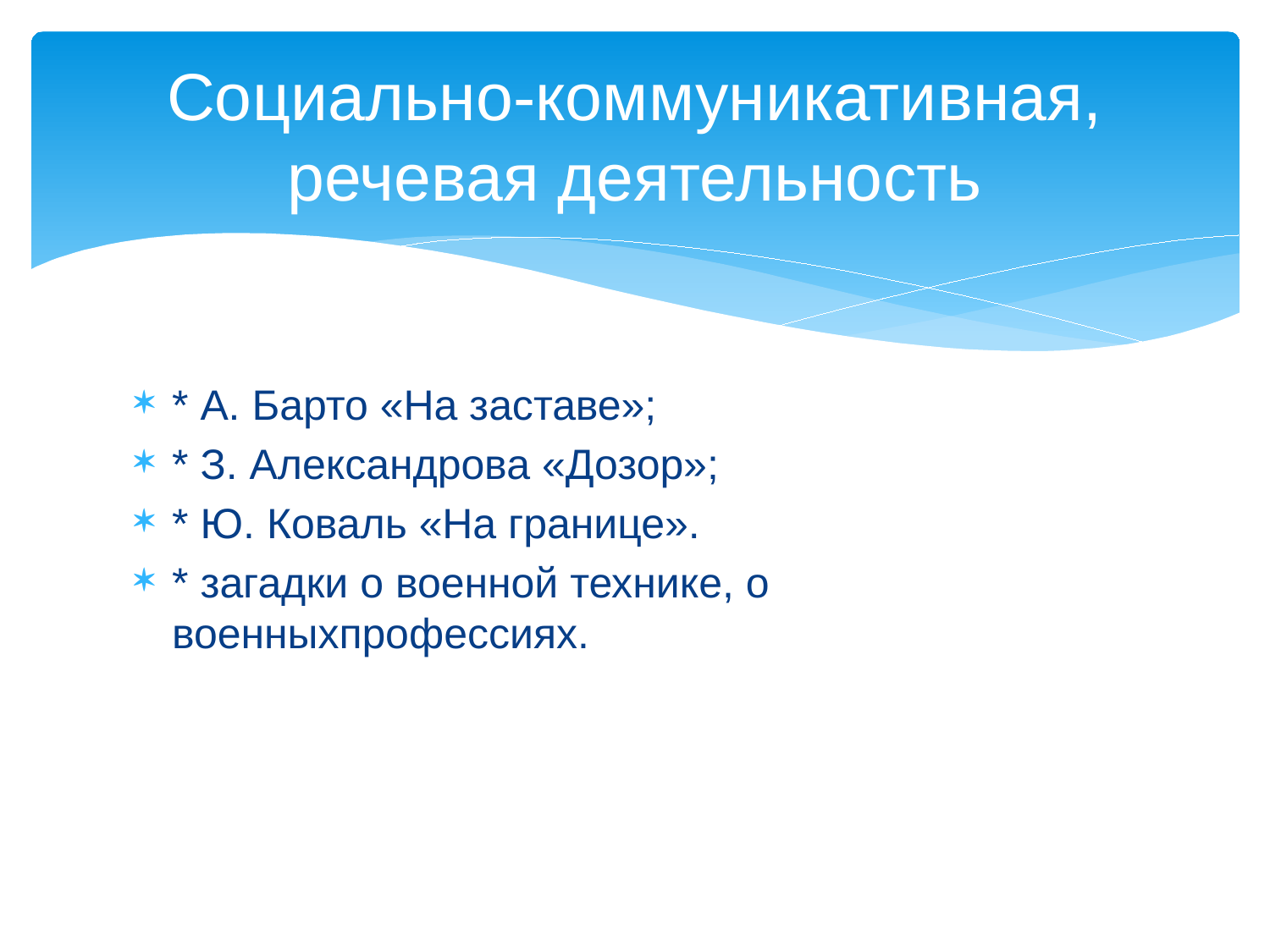

# Социально-коммуникативная, речевая деятельность
* А. Барто «На заставе»;
* З. Александрова «Дозор»;
* Ю. Коваль «На границе».
* загадки о военной технике, о военныхпрофессиях.